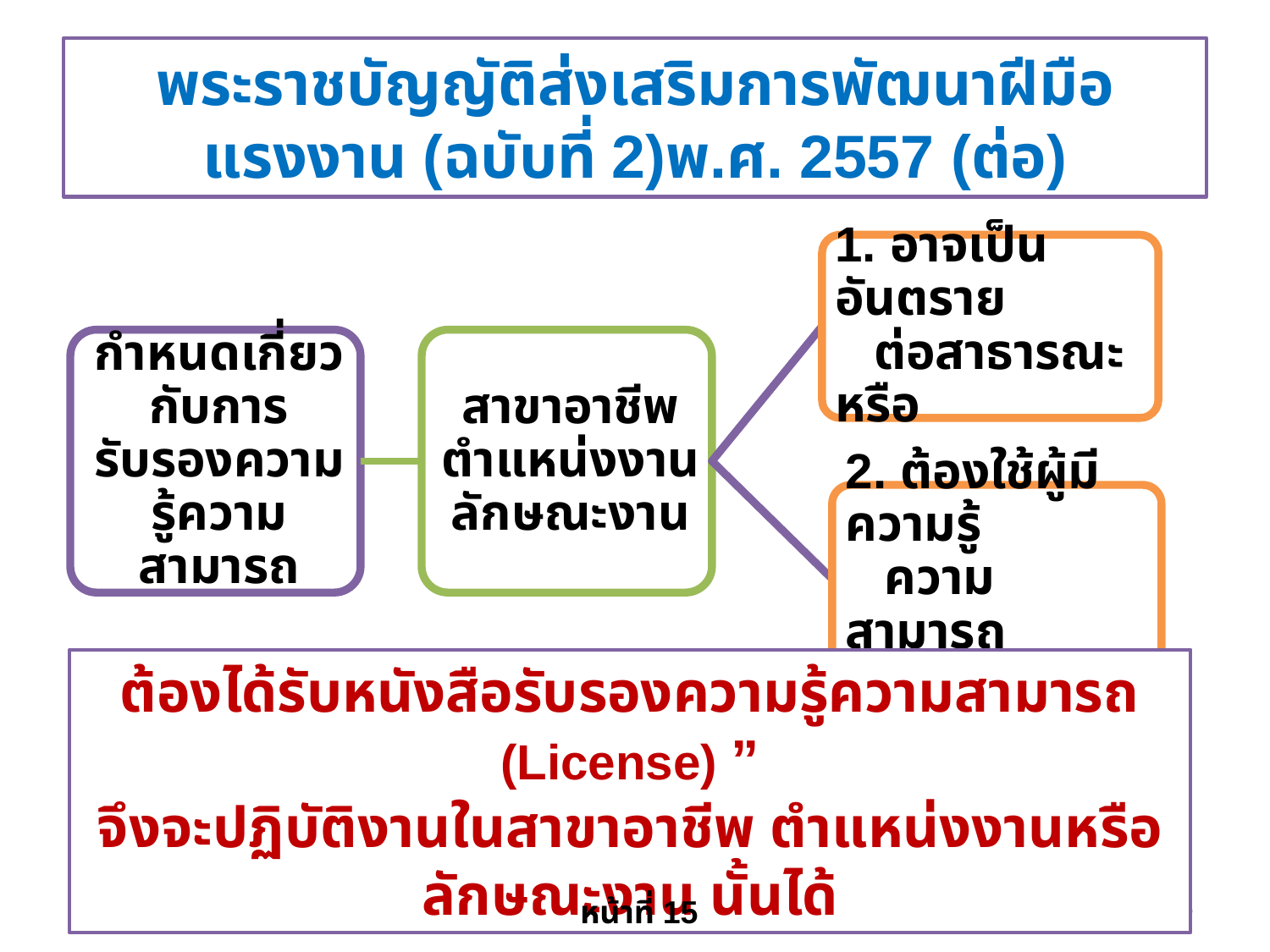

# พระราชบัญญัติส่งเสริมการพัฒนาฝีมือแรงงาน (ฉบับที่ 2)พ.ศ. 2557 (ต่อ)
กำหนดเกี่ยวกับการรับรองความรู้ความสามารถ

สาขาอาชีพ ตำแหน่งงานลักษณะงาน

1. อาจเป็นอันตราย
   ต่อสาธารณะ หรือ

2. ต้องใช้ผู้มีความรู้
   ความสามารถ
   ดำเนินการ
ต้องได้รับหนังสือรับรองความรู้ความสามารถ (License) ”
จึงจะปฏิบัติงานในสาขาอาชีพ ตำแหน่งงานหรือลักษณะงาน นั้นได้
15
 หน้าที่ 15